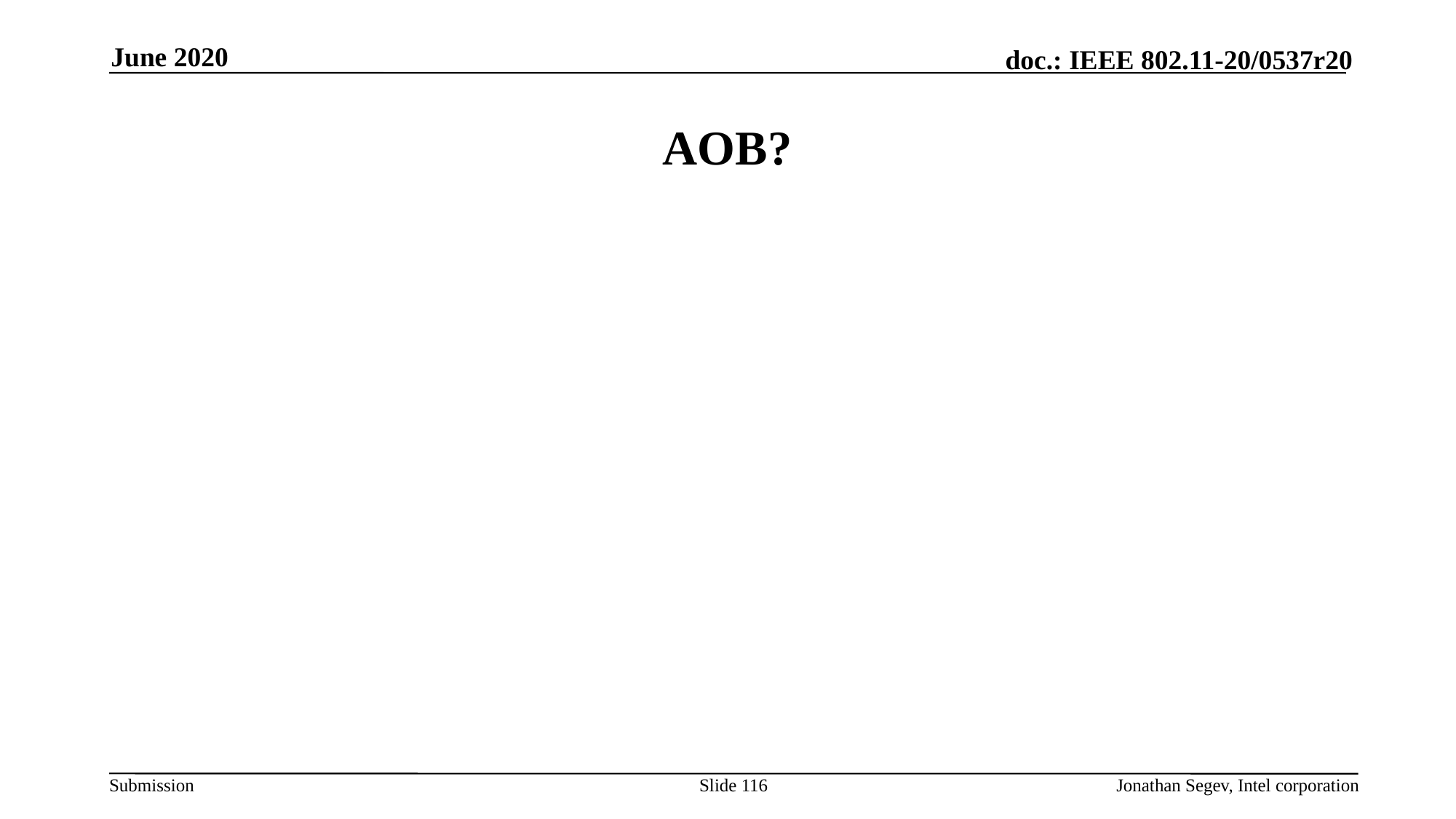

June 2020
# AOB?

Slide 116
Jonathan Segev, Intel corporation